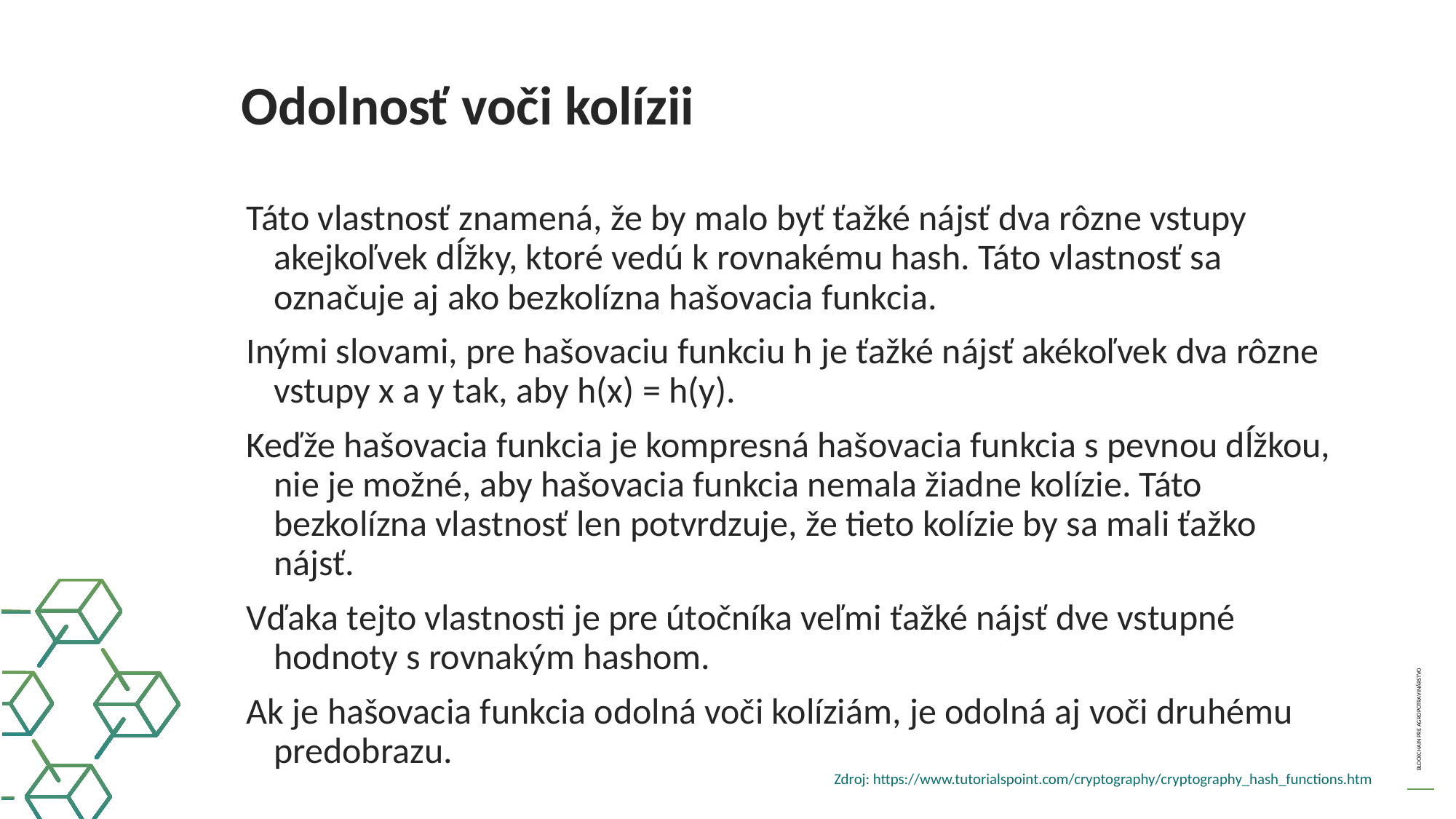

Odolnosť voči kolízii
Táto vlastnosť znamená, že by malo byť ťažké nájsť dva rôzne vstupy akejkoľvek dĺžky, ktoré vedú k rovnakému hash. Táto vlastnosť sa označuje aj ako bezkolízna hašovacia funkcia.
Inými slovami, pre hašovaciu funkciu h je ťažké nájsť akékoľvek dva rôzne vstupy x a y tak, aby h(x) = h(y).
Keďže hašovacia funkcia je kompresná hašovacia funkcia s pevnou dĺžkou, nie je možné, aby hašovacia funkcia nemala žiadne kolízie. Táto bezkolízna vlastnosť len potvrdzuje, že tieto kolízie by sa mali ťažko nájsť.
Vďaka tejto vlastnosti je pre útočníka veľmi ťažké nájsť dve vstupné hodnoty s rovnakým hashom.
Ak je hašovacia funkcia odolná voči kolíziám, je odolná aj voči druhému predobrazu.
Zdroj: https://www.tutorialspoint.com/cryptography/cryptography_hash_functions.htm